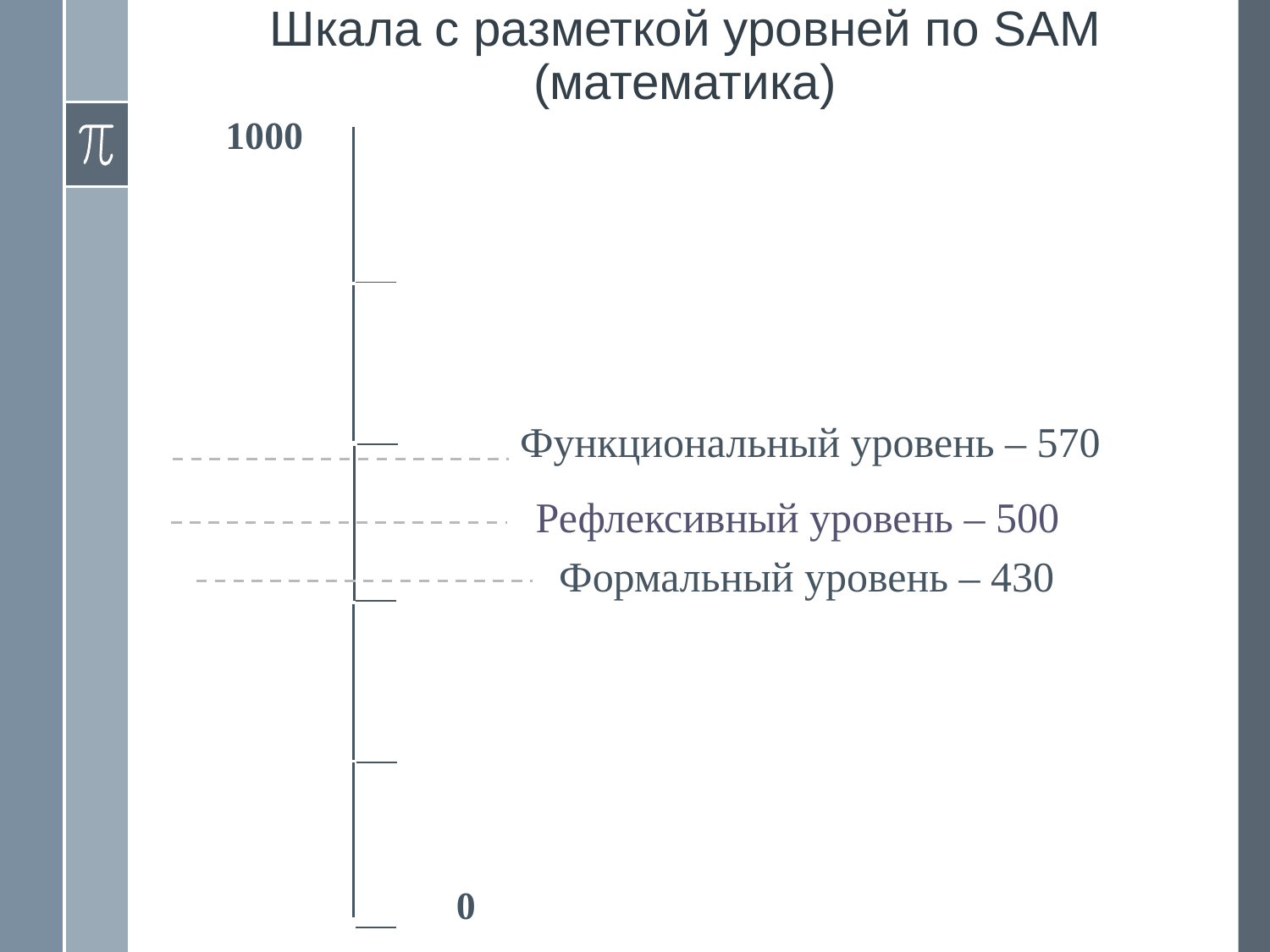

# Шкала с разметкой уровней по SAM (математика)
1000

Функциональный уровень – 570

Рефлексивный уровень – 500

Формальный уровень – 430
     0